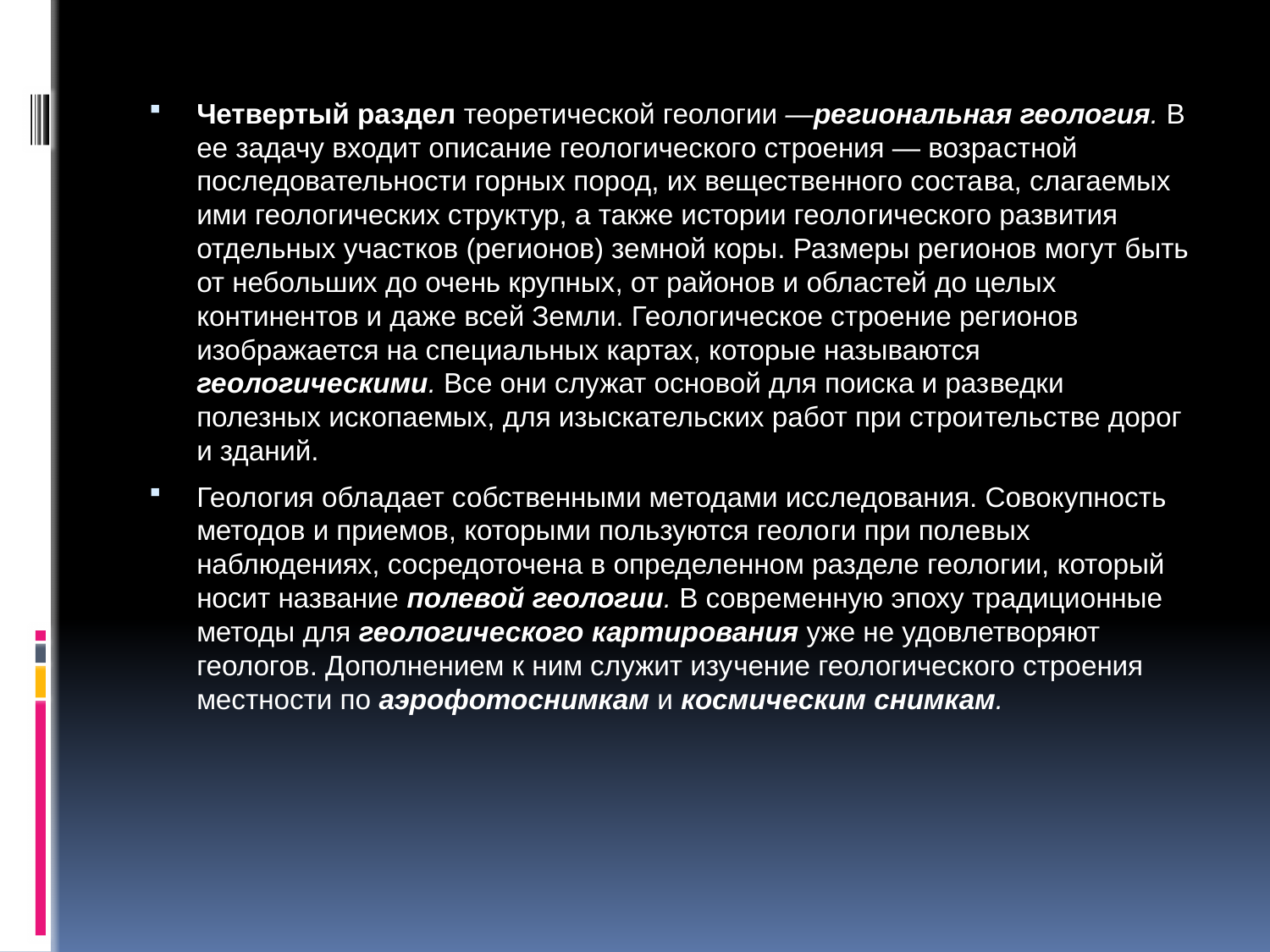

Четвертый раздел теоретической геологии —региональная геоло­гия. В ее задачу входит описание геологического строения — возра­стной последовательности горных пород, их вещественного соста­ва, слагаемых ими геологических структур, а также истории геоло­гического развития отдельных участков (регионов) земной коры. Размеры регионов могут быть от небольших до очень крупных, от районов и областей до целых континентов и даже всей Земли. Гео­логическое строение регионов изображается на специальных кар­тах, которые называются геологическими. Все они служат основой для поиска и раз­ведки полезных ископаемых, для изыскательских работ при строи­тельстве дорог и зданий.
Геология обладает собственными методами исследования. Совокупность методов и приемов, которыми пользуются геоло­ги при полевых наблюдениях, сосредоточена в определенном раз­деле геологии, который носит название полевой геологии. В совре­менную эпоху традиционные методы для геологического картирова­ния уже не удовлетворяют геологов. Дополнением к ним служит изу­чение геологического строения местности по аэрофотоснимкам и космическим снимкам.